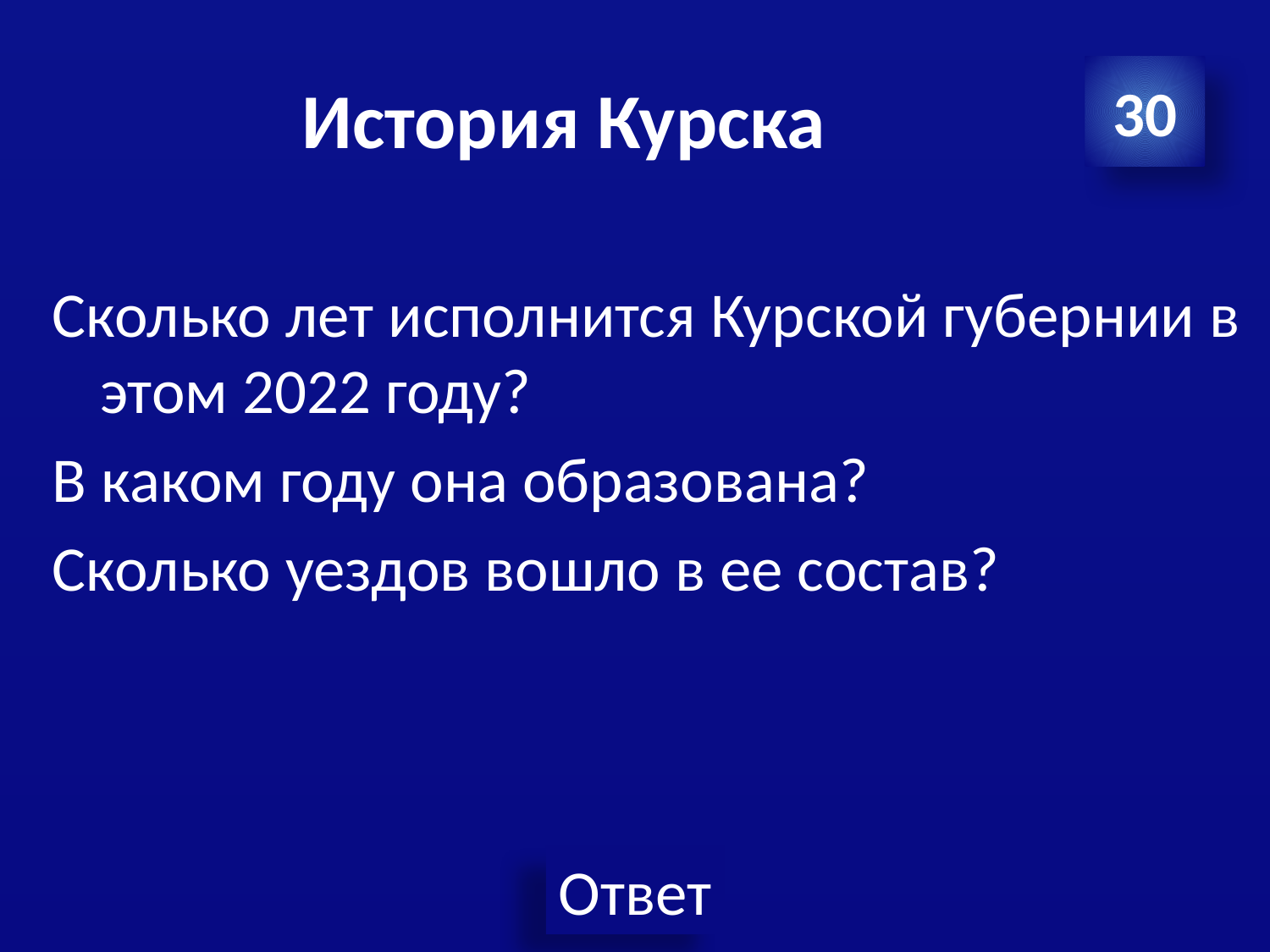

# История Курска
30
Сколько лет исполнится Курской губернии в этом 2022 году?
В каком году она образована?
Сколько уездов вошло в ее состав?